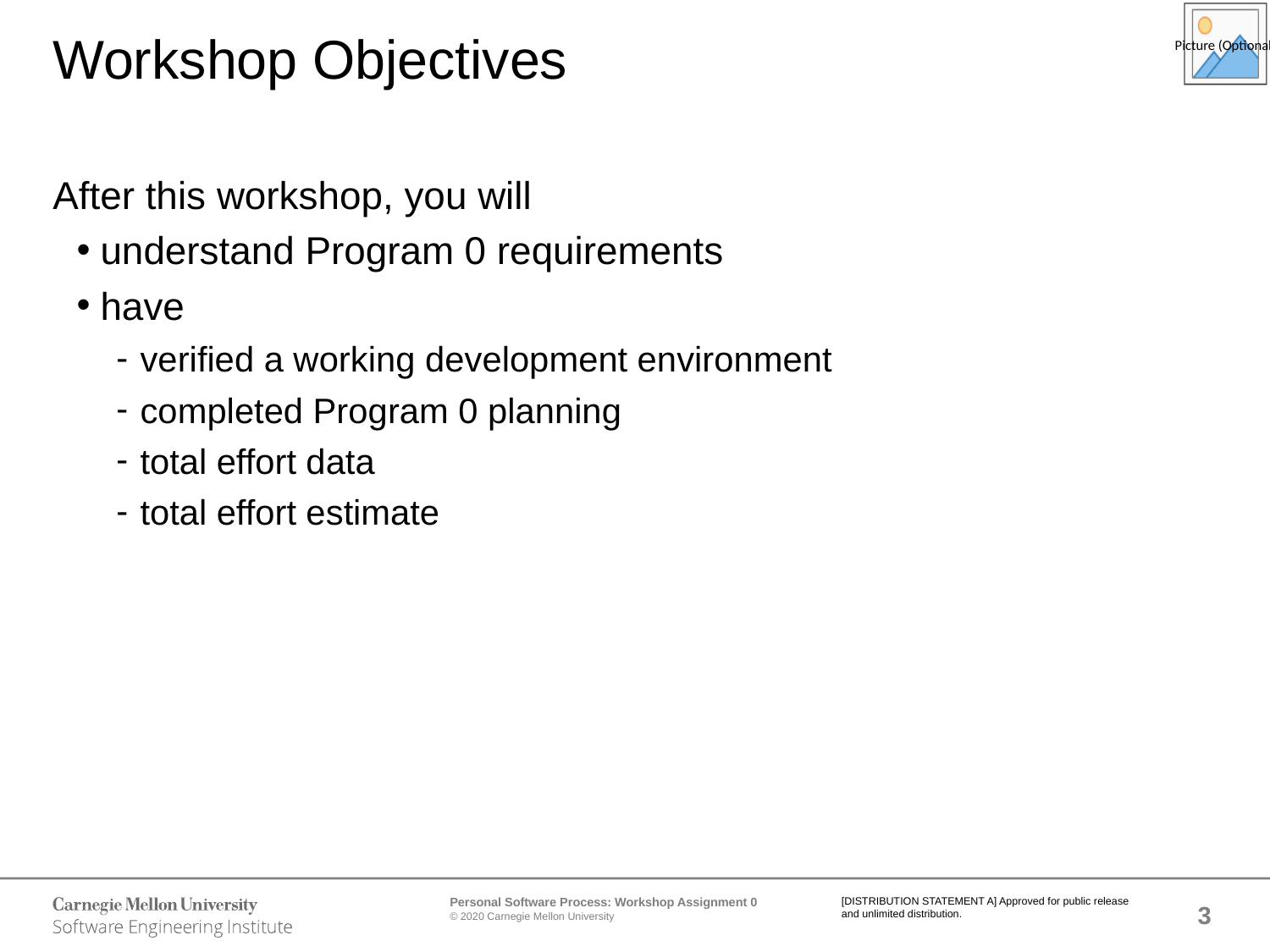

# Workshop Objectives
After this workshop, you will
understand Program 0 requirements
have
verified a working development environment
completed Program 0 planning
total effort data
total effort estimate